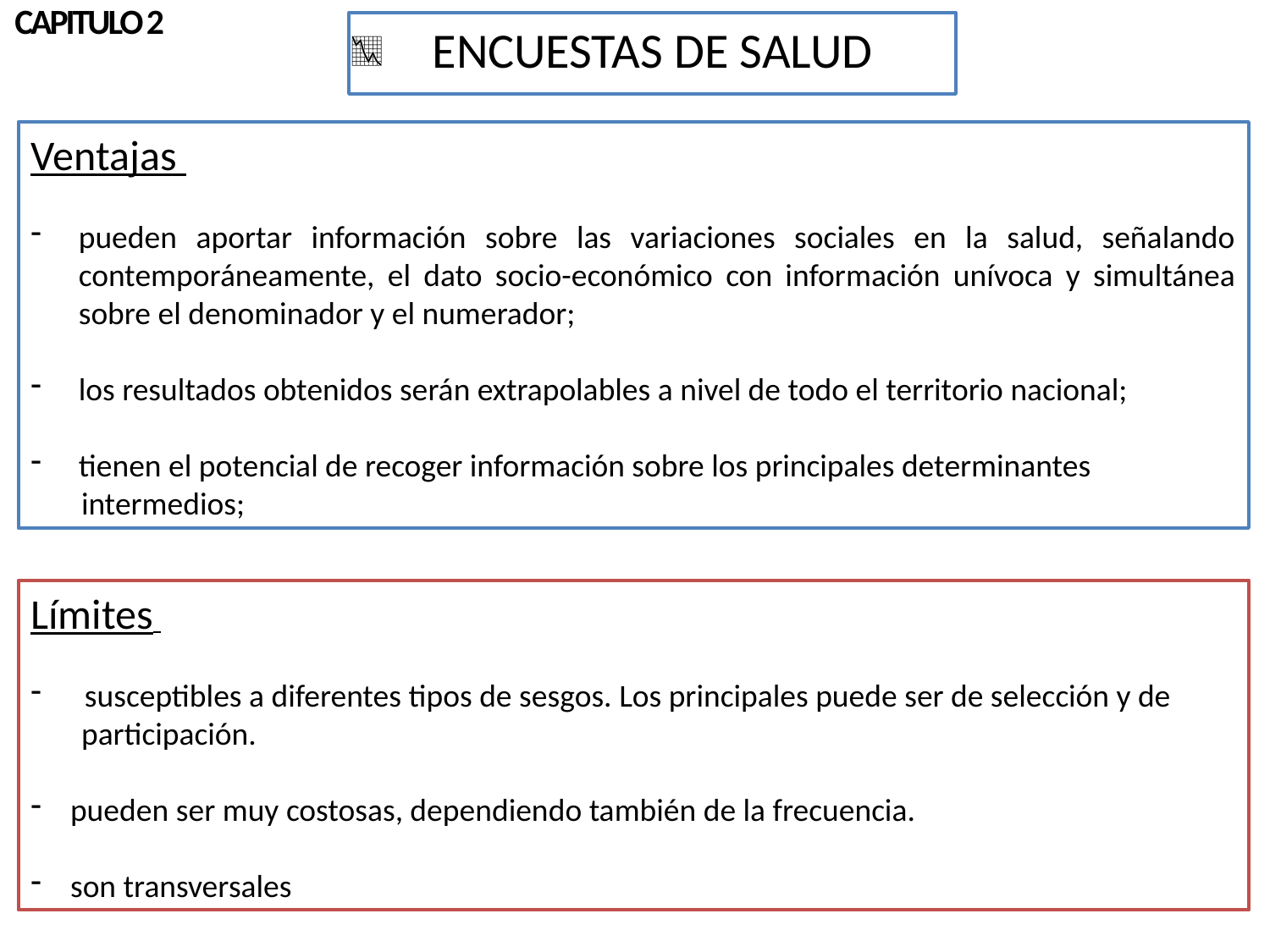

# CAPITULO 2
ENCUESTAS DE SALUD
📉
Ventajas

pueden aportar información sobre las variaciones sociales en la salud, señalando contemporáneamente, el dato socio-económico con información unívoca y simultánea sobre el denominador y el numerador;

los resultados obtenidos serán extrapolables a nivel de todo el territorio nacional;

tienen el potencial de recoger información sobre los principales determinantes
       intermedios;
Límites

      susceptibles a diferentes tipos de sesgos. Los principales puede ser de selección y de
       participación.

    pueden ser muy costosas, dependiendo también de la frecuencia.

    son transversales